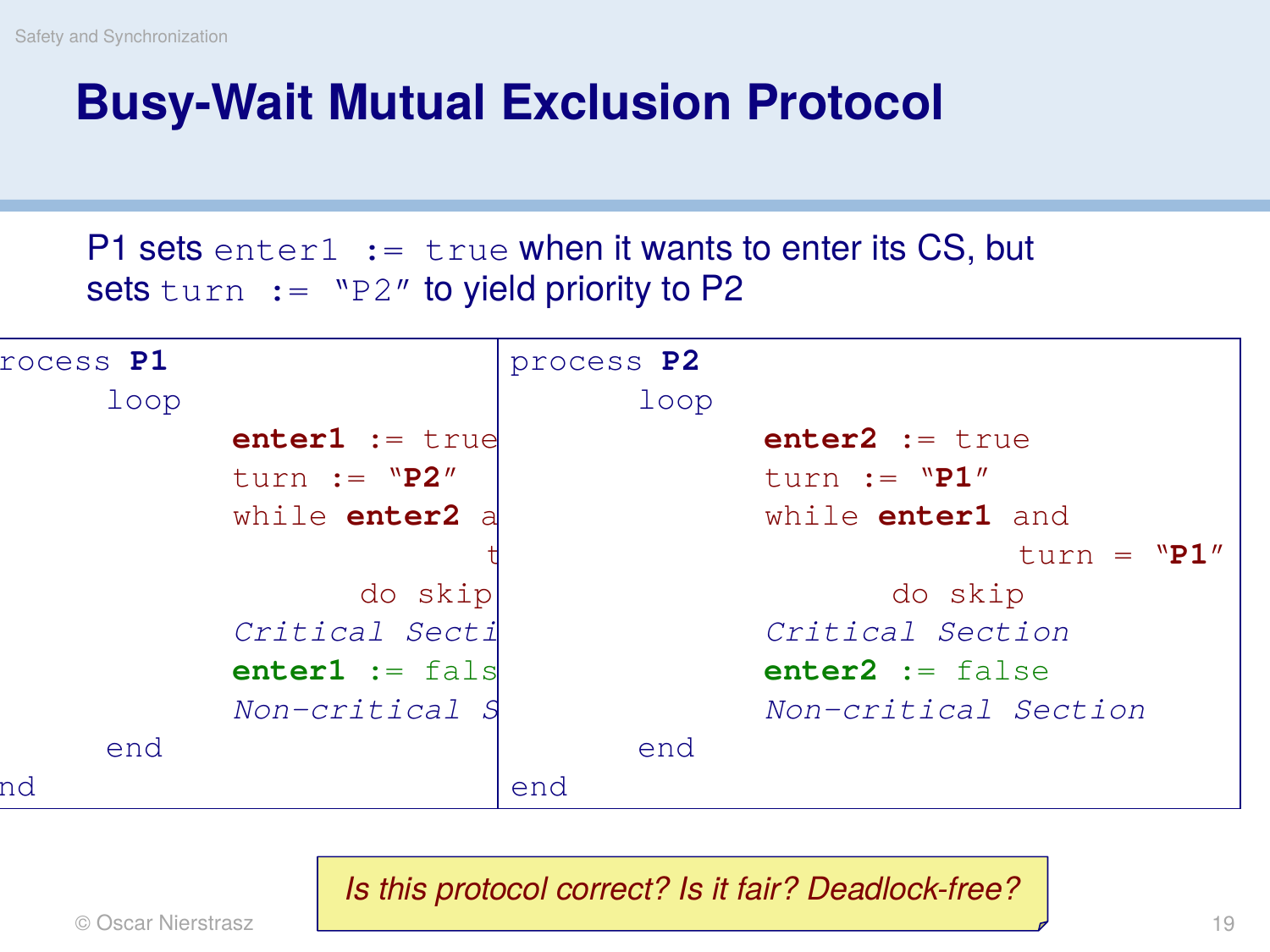

Safety and Synchronization
# Busy-Wait Mutual Exclusion Protocol
P1 sets enter1 := true when it wants to enter its CS, but sets turn := “P2” to yield priority to P2
process P1
	loop
		enter1 := true
		turn := “P2”
		while enter2 and
				turn = “P2”
			do skip
		Critical Section
		enter1 := false
		Non-critical Section
	end
end
process P2
	loop
		enter2 := true
		turn := “P1”
		while enter1 and
				turn = “P1”
			do skip
		Critical Section
		enter2 := false
		Non-critical Section
	end
end
Is this protocol correct? Is it fair? Deadlock-free?
© Oscar Nierstrasz
19